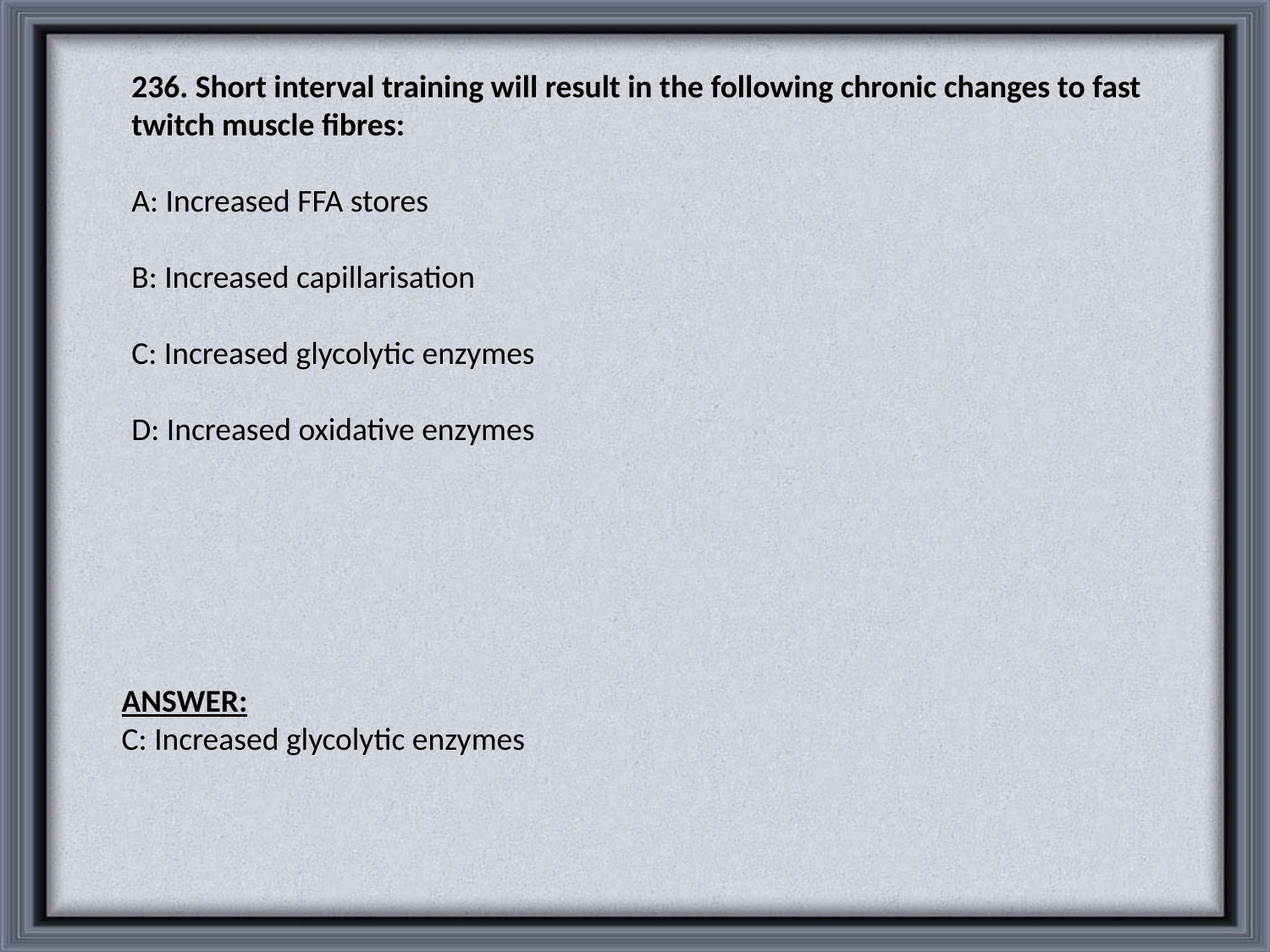

236. Short interval training will result in the following chronic changes to fast twitch muscle fibres:

A: Increased FFA stores

B: Increased capillarisation

C: Increased glycolytic enzymes

D: Increased oxidative enzymes

ANSWER:
C: Increased glycolytic enzymes